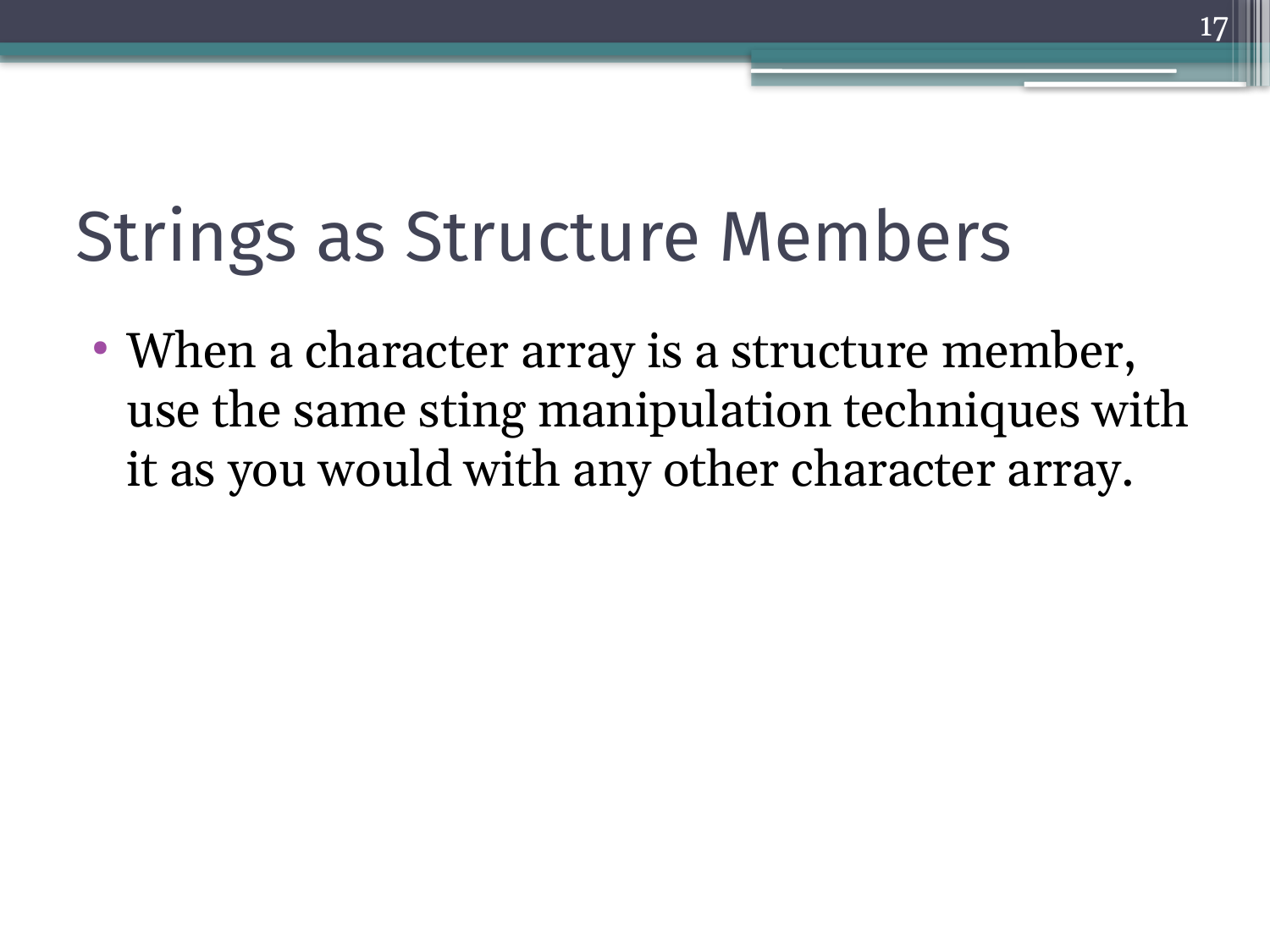

17
# Strings as Structure Members
When a character array is a structure member, use the same sting manipulation techniques with it as you would with any other character array.